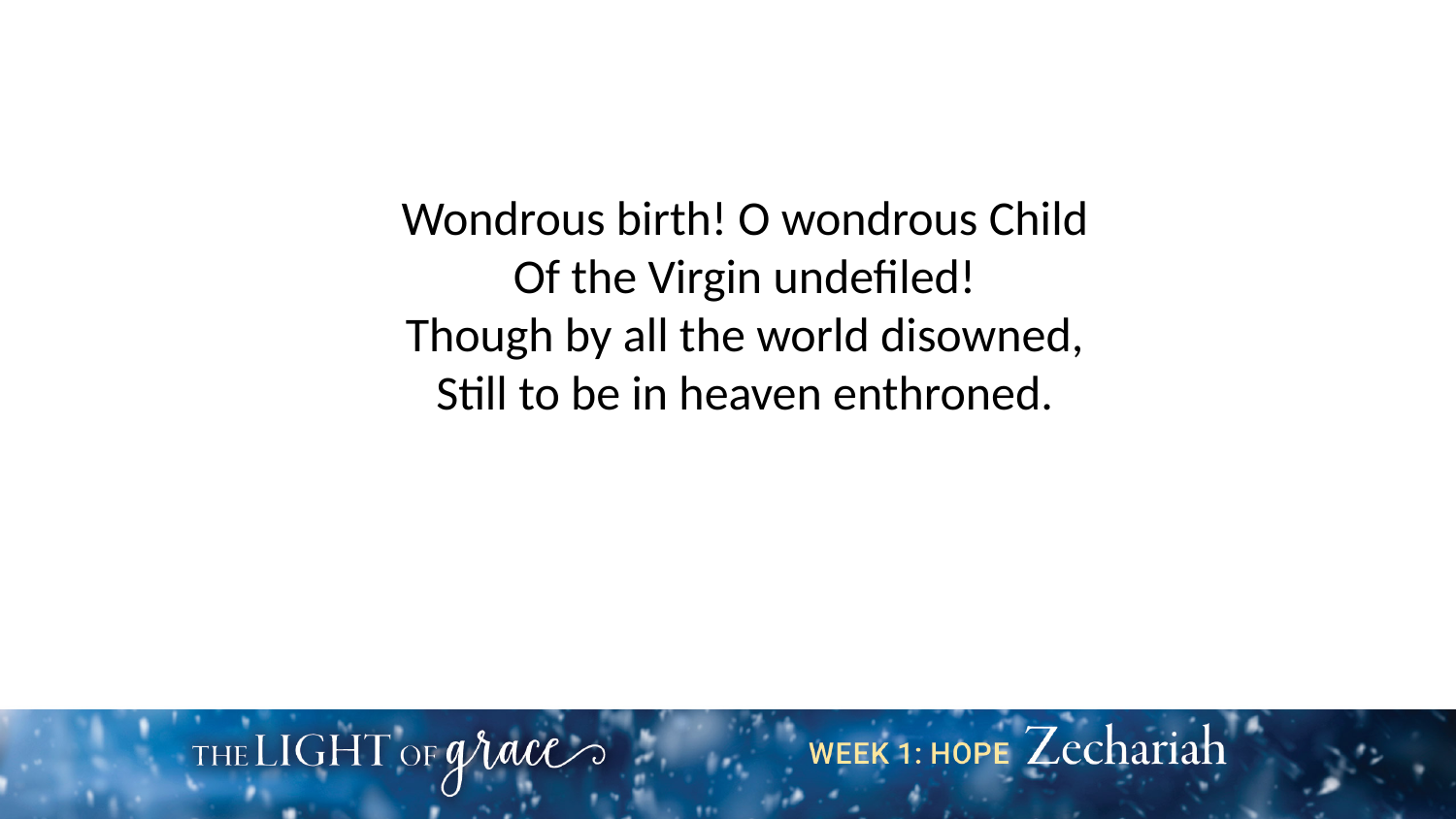

Wondrous birth! O wondrous Child
Of the Virgin undefiled!
Though by all the world disowned,
Still to be in heaven enthroned.